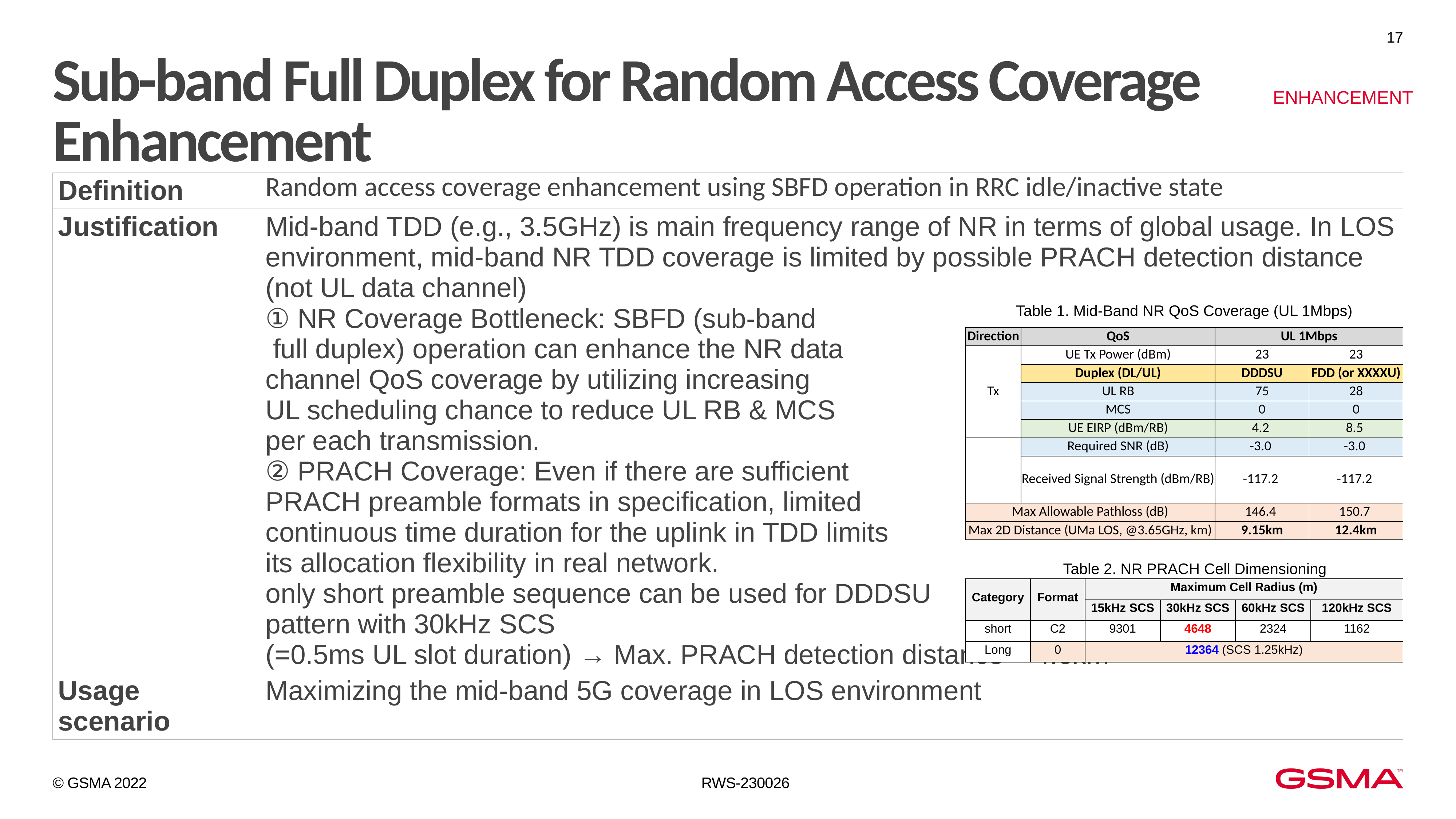

17
# Sub-band Full Duplex for Random Access Coverage Enhancement
ENHANCEMENT
| Definition | Random access coverage enhancement using SBFD operation in RRC idle/inactive state |
| --- | --- |
| Justification | Mid-band TDD (e.g., 3.5GHz) is main frequency range of NR in terms of global usage. In LOS environment, mid-band NR TDD coverage is limited by possible PRACH detection distance (not UL data channel) ① NR Coverage Bottleneck: SBFD (sub-band full duplex) operation can enhance the NR data channel QoS coverage by utilizing increasing UL scheduling chance to reduce UL RB & MCS per each transmission. ② PRACH Coverage: Even if there are sufficient PRACH preamble formats in specification, limited continuous time duration for the uplink in TDD limits its allocation flexibility in real network. only short preamble sequence can be used for DDDSU pattern with 30kHz SCS (=0.5ms UL slot duration) → Max. PRACH detection distance = 4.6km |
| Usage scenario | Maximizing the mid-band 5G coverage in LOS environment |
Table 1. Mid-Band NR QoS Coverage (UL 1Mbps)
| Direction | QoS | UL 1Mbps |  |
| --- | --- | --- | --- |
| Tx | UE Tx Power (dBm) | 23 | 23 |
|  | Duplex (DL/UL) | DDDSU | FDD (or XXXXU) |
|  | UL RB | 75 | 28 |
|  | MCS | 0 | 0 |
|  | UE EIRP (dBm/RB) | 4.2 | 8.5 |
|  | Required SNR (dB) | -3.0 | -3.0 |
|  | Received Signal Strength (dBm/RB) | -117.2 | -117.2 |
| Max Allowable Pathloss (dB) |  | 146.4 | 150.7 |
| Max 2D Distance (UMa LOS, @3.65GHz, km) |  | 9.15km | 12.4km |
Table 2. NR PRACH Cell Dimensioning
| Category | Format | Maximum Cell Radius (m) |  |  |  |
| --- | --- | --- | --- | --- | --- |
|  |  | 15kHz SCS | 30kHz SCS | 60kHz SCS | 120kHz SCS |
| short | C2 | 9301 | 4648 | 2324 | 1162 |
| Long | 0 | 12364 (SCS 1.25kHz) |  |  |  |
© GSMA 2022